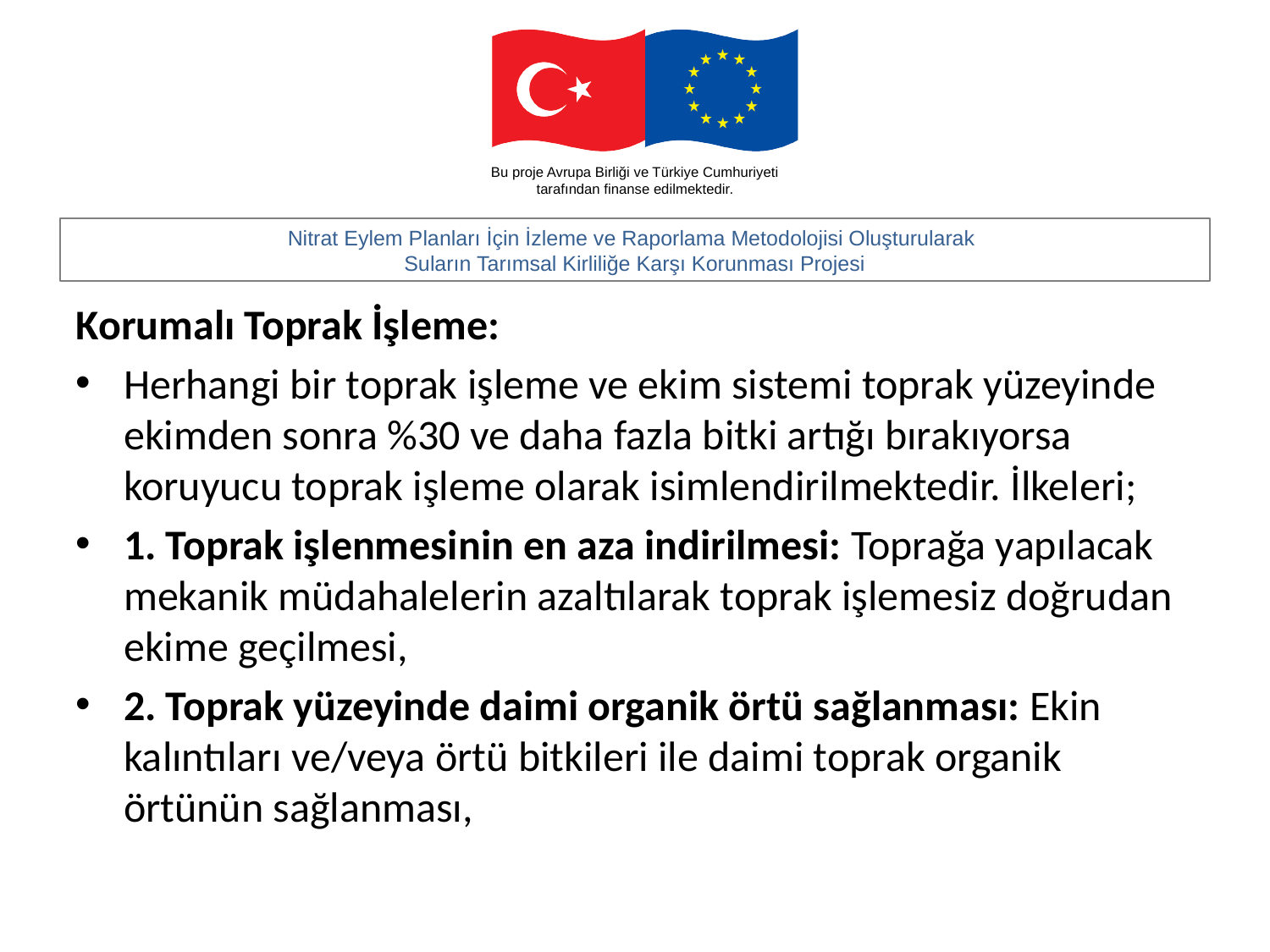

#
Korumalı Toprak İşleme:
Herhangi bir toprak işleme ve ekim sistemi toprak yüzeyinde ekimden sonra %30 ve daha fazla bitki artığı bırakıyorsa koruyucu toprak işleme olarak isimlendirilmektedir. İlkeleri;
1. Toprak işlenmesinin en aza indirilmesi: Toprağa yapılacak mekanik müdahalelerin azaltılarak toprak işlemesiz doğrudan ekime geçilmesi,
2. Toprak yüzeyinde daimi organik örtü sağlanması: Ekin kalıntıları ve/veya örtü bitkileri ile daimi toprak organik örtünün sağlanması,